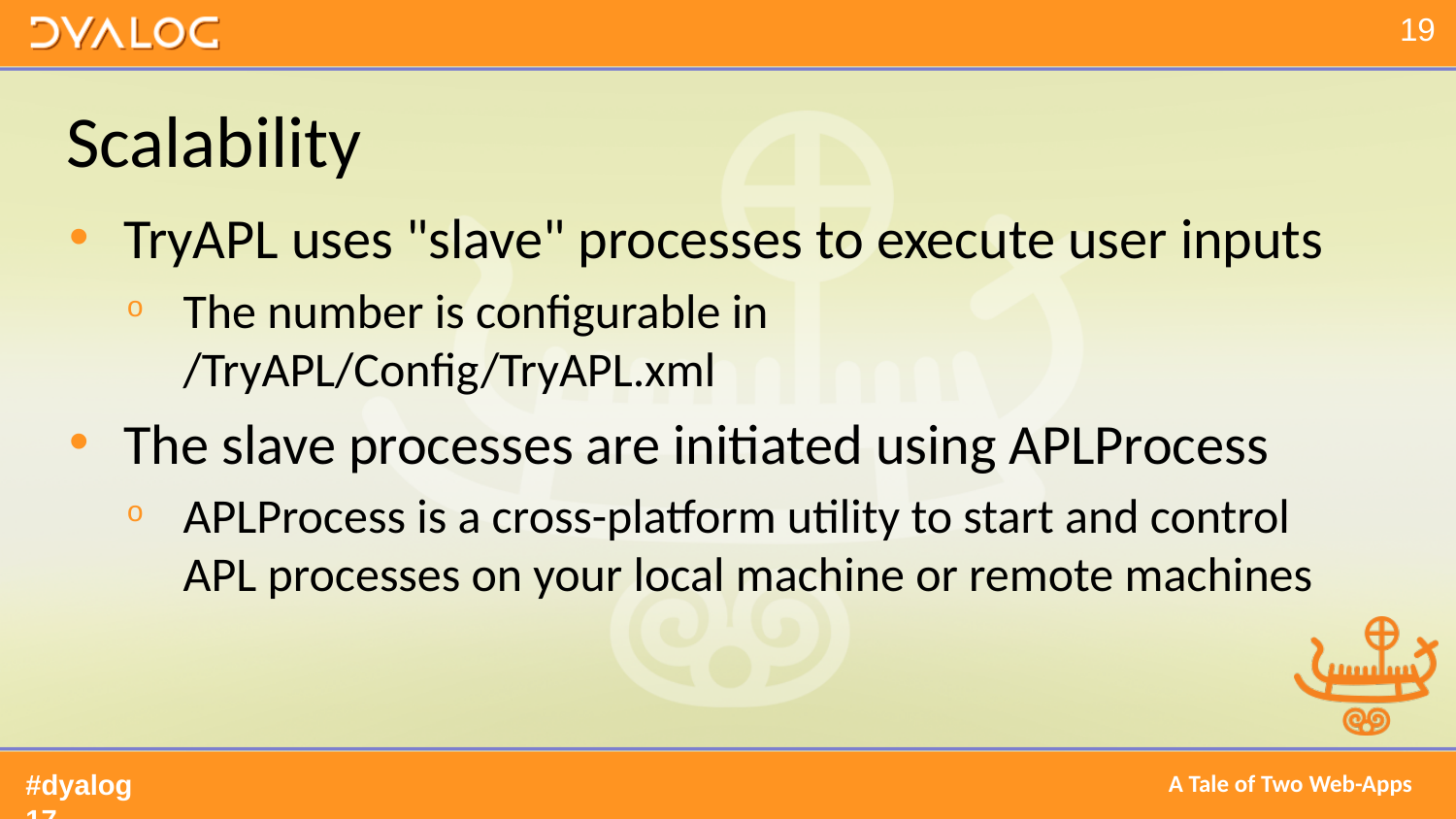

# Scalability
TryAPL uses "slave" processes to execute user inputs
The number is configurable in
/TryAPL/Config/TryAPL.xml
The slave processes are initiated using APLProcess
APLProcess is a cross-platform utility to start and control APL processes on your local machine or remote machines
A Tale of Two Web-Apps